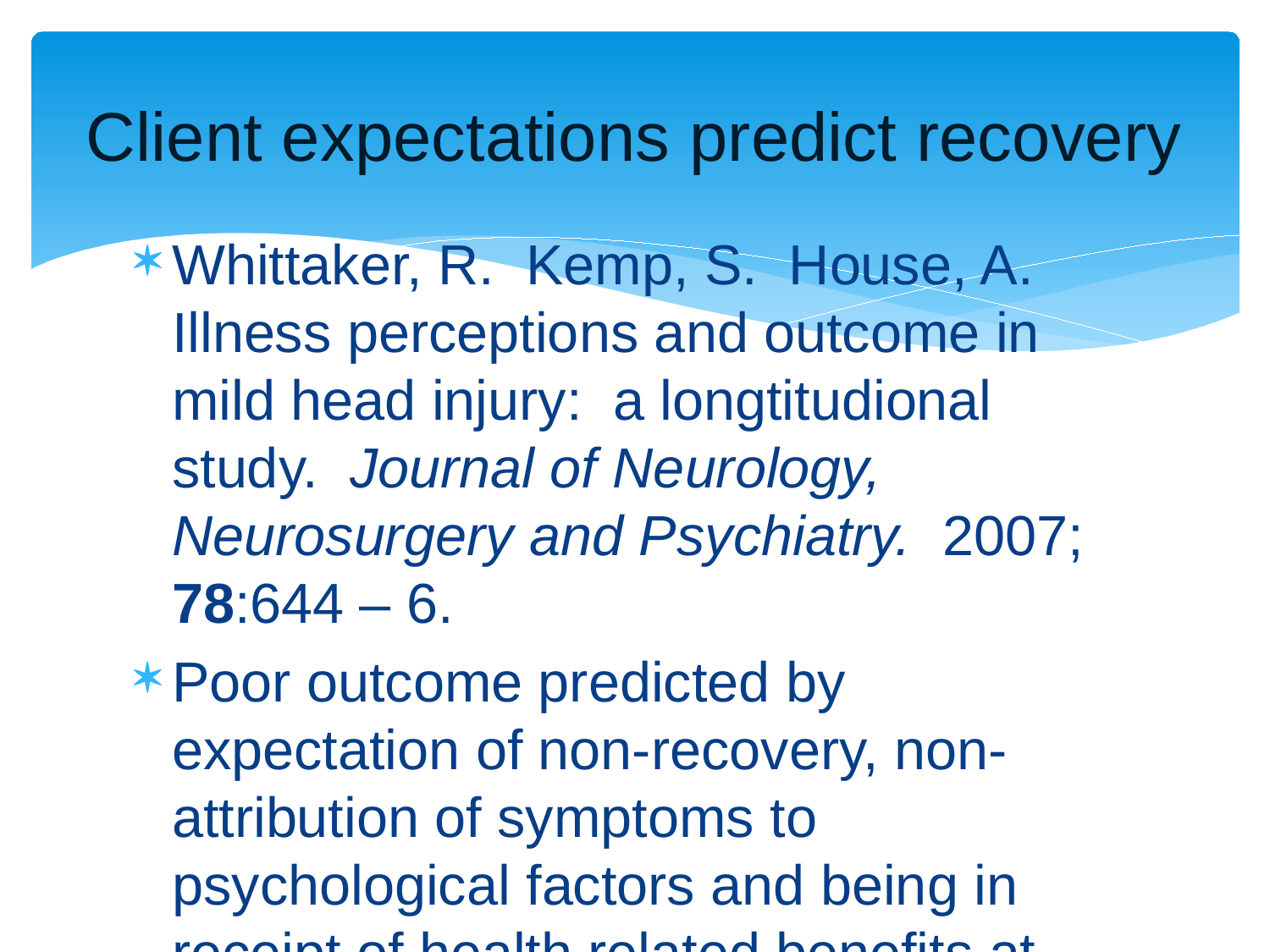

# Client expectations predict recovery
Whittaker, R.  Kemp, S.  House, A.  Illness perceptions and outcome in mild head injury:  a longtitudional study.  Journal of Neurology, Neurosurgery and Psychiatry.  2007; 78:644 – 6.
Poor outcome predicted by expectation of non-recovery, non-attribution of symptoms to psychological factors and being in receipt of health related benefits at time of initial consultation.